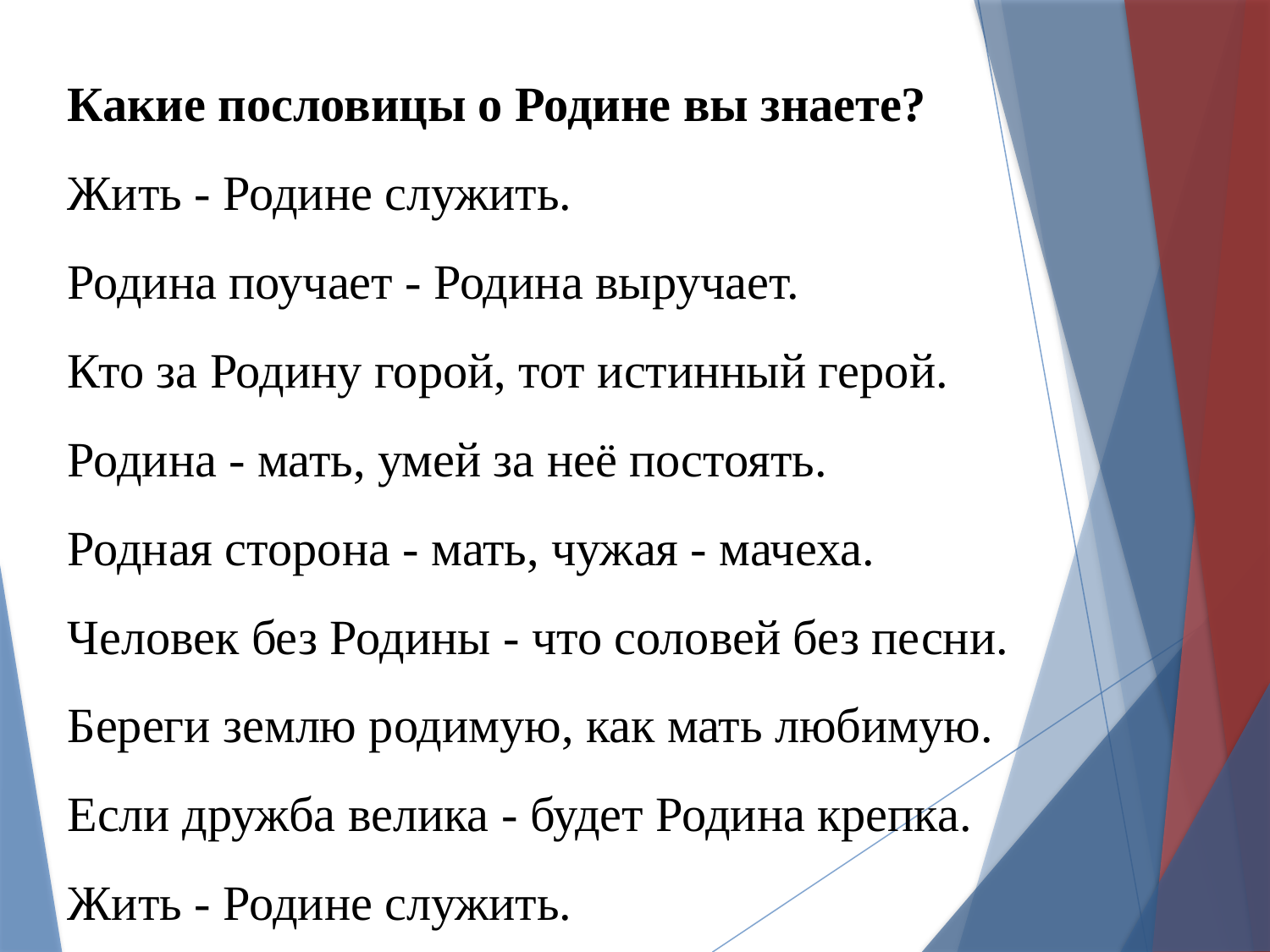

Какие пословицы о Родине вы знаете?
Жить - Родине служить.
Родина поучает - Родина выручает.
Кто за Родину горой, тот истинный герой.
Родина - мать, умей за неё постоять.
Родная сторона - мать, чужая - мачеха. Человек без Родины - что соловей без песни.
Береги землю родимую, как мать любимую.
Если дружба велика - будет Родина крепка.
Жить - Родине служить.